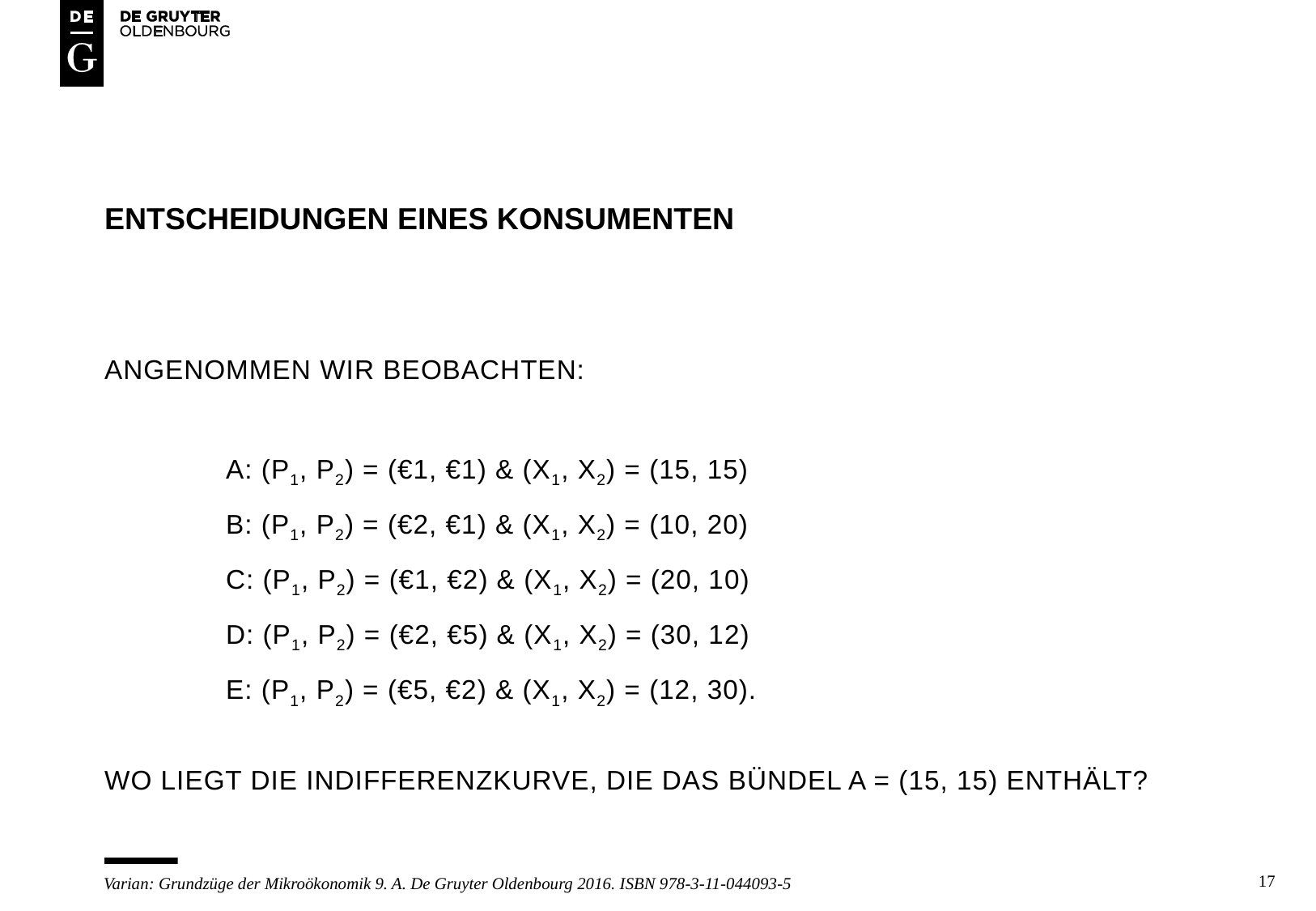

# Entscheidungen eines konsumenten
Angenommen wir beobachten:
	A: (p1, p2) = (€1, €1) & (x1, x2) = (15, 15)
	B: (p1, p2) = (€2, €1) & (x1, x2) = (10, 20)
	C: (p1, p2) = (€1, €2) & (x1, x2) = (20, 10)
	D: (p1, p2) = (€2, €5) & (x1, x2) = (30, 12)
	E: (p1, p2) = (€5, €2) & (x1, x2) = (12, 30).
Wo liegt die indifferenzkurve, die das bündel A = (15, 15) enthält?
17
Varian: Grundzüge der Mikroökonomik 9. A. De Gruyter Oldenbourg 2016. ISBN 978-3-11-044093-5